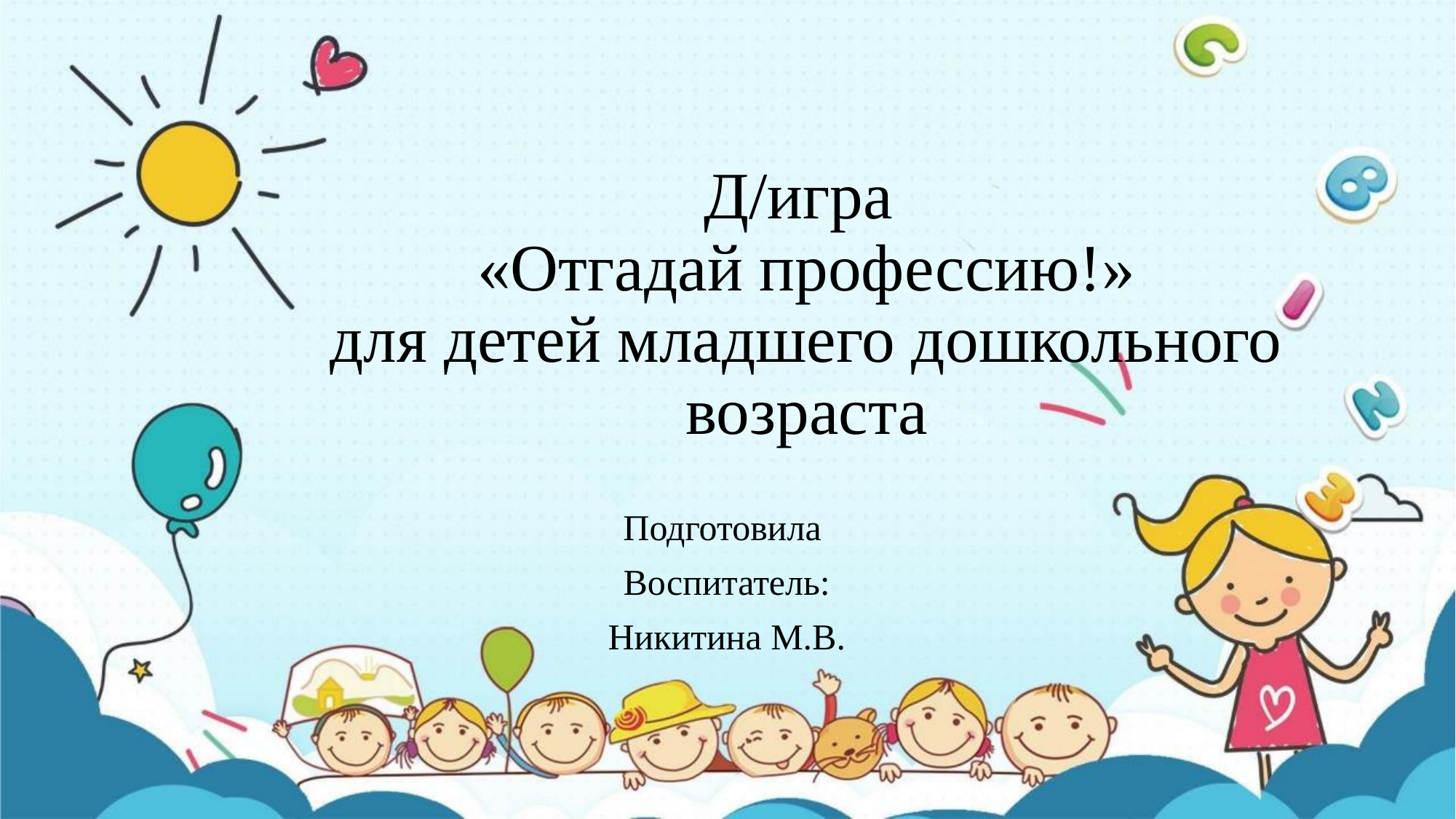

# Д/игра «Отгадай профессию!» для детей младшего дошкольного возраста
Подготовила
Воспитатель:
Никитина М.В.